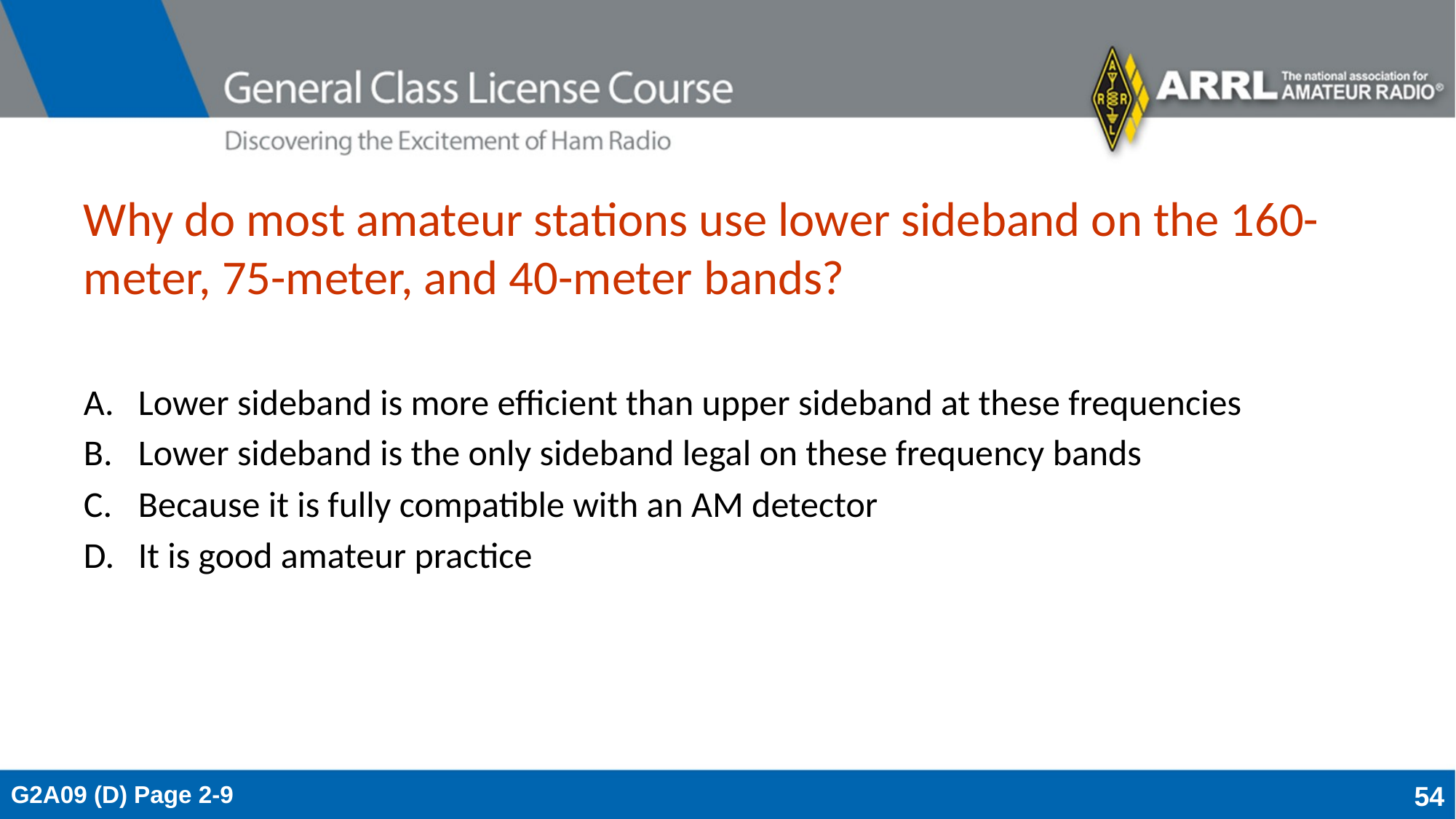

# Why do most amateur stations use lower sideband on the 160-meter, 75-meter, and 40-meter bands?
Lower sideband is more efficient than upper sideband at these frequencies
Lower sideband is the only sideband legal on these frequency bands
Because it is fully compatible with an AM detector
It is good amateur practice
G2A09 (D) Page 2-9
54